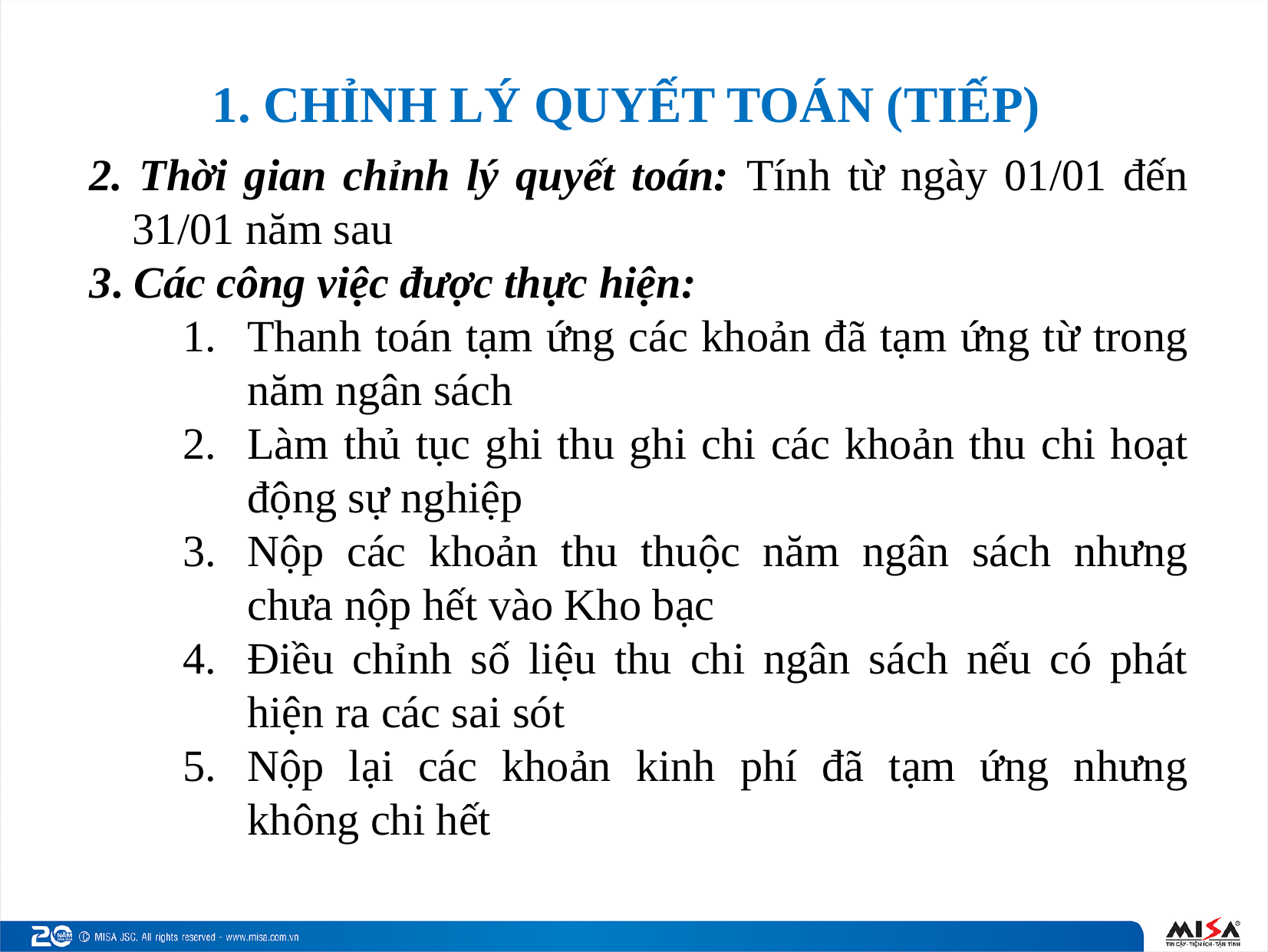

# 1. CHỈNH LÝ QUYẾT TOÁN (TIẾP)
2. Thời gian chỉnh lý quyết toán: Tính từ ngày 01/01 đến 31/01 năm sau
3. Các công việc được thực hiện:
Thanh toán tạm ứng các khoản đã tạm ứng từ trong năm ngân sách
Làm thủ tục ghi thu ghi chi các khoản thu chi hoạt động sự nghiệp
Nộp các khoản thu thuộc năm ngân sách nhưng chưa nộp hết vào Kho bạc
Điều chỉnh số liệu thu chi ngân sách nếu có phát hiện ra các sai sót
Nộp lại các khoản kinh phí đã tạm ứng nhưng không chi hết